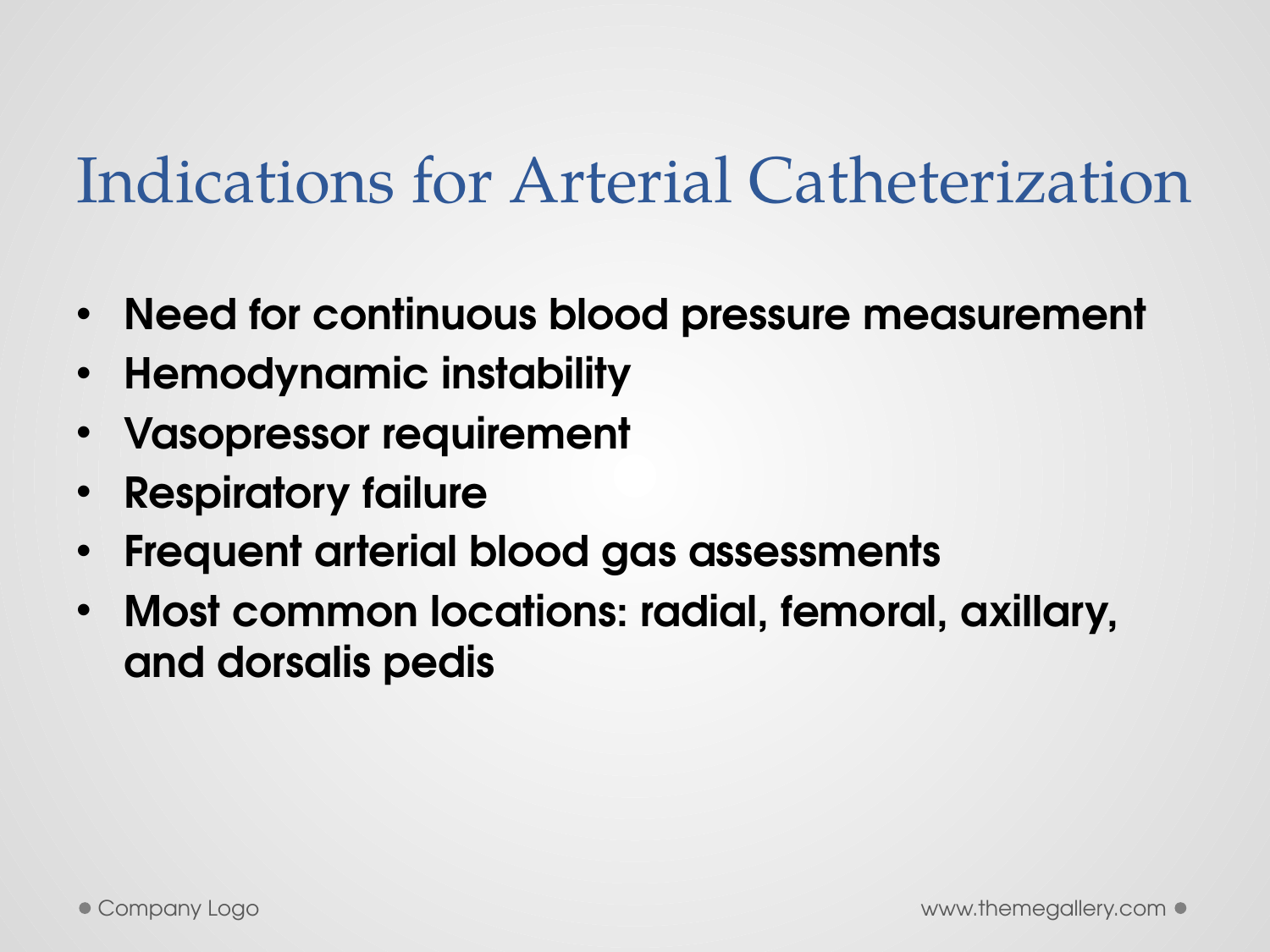

# Indications for Arterial Catheterization

Need for continuous blood pressure measurement
Hemodynamic instability
Vasopressor requirement
Respiratory failure
Frequent arterial blood gas assessments
Most common locations: radial, femoral, axillary, and dorsalis pedis

Company Logo
www.themegallery.com